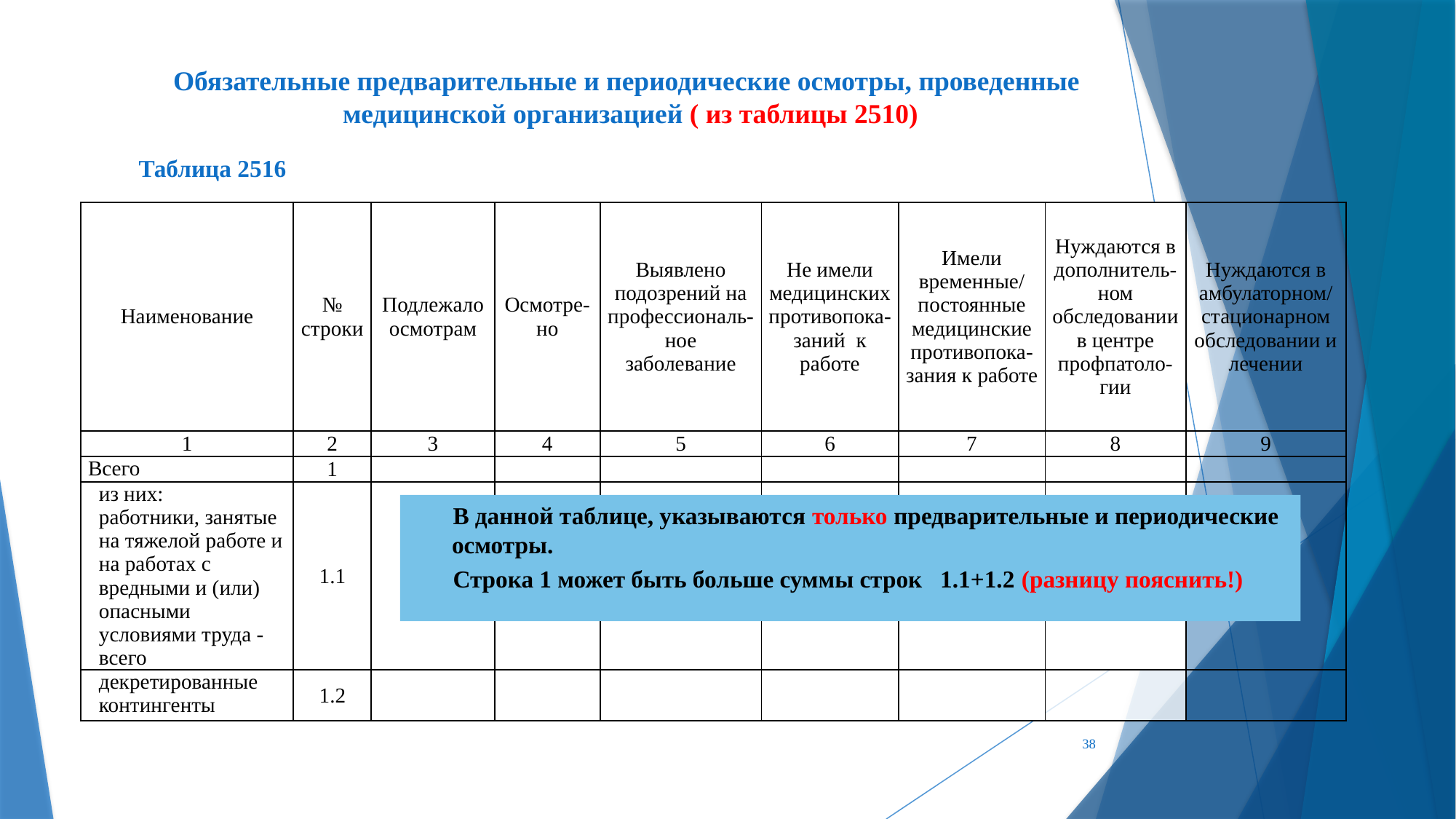

# Обязательные предварительные и периодические осмотры, проведенные медицинской организацией ( из таблицы 2510)
   Таблица 2516
| Наименование | № строки | Подлежало осмотрам | Осмотре-но | Выявлено подозрений на профессиональ-ное заболевание | Не имели медицинских противопока-заний к работе | Имели временные/ постоянные медицинские противопока-зания к работе | Нуждаются в дополнитель-ном обследовании в центре профпатоло-гии | Нуждаются в амбулаторном/ стационарном обследовании и лечении |
| --- | --- | --- | --- | --- | --- | --- | --- | --- |
| 1 | 2 | 3 | 4 | 5 | 6 | 7 | 8 | 9 |
| Всего | 1 |  |  |  |  |  |  |  |
| из них: работники, занятые на тяжелой работе и на работах с вредными и (или) опасными условиями труда - всего | 1.1 |  |  |  |  |  |  |  |
| декретированные контингенты | 1.2 |  |  |  |  |  |  |  |
       В данной таблице, указываются только предварительные и периодические осмотры.
       Строка 1 может быть больше суммы строк   1.1+1.2 (разницу пояснить!)
38